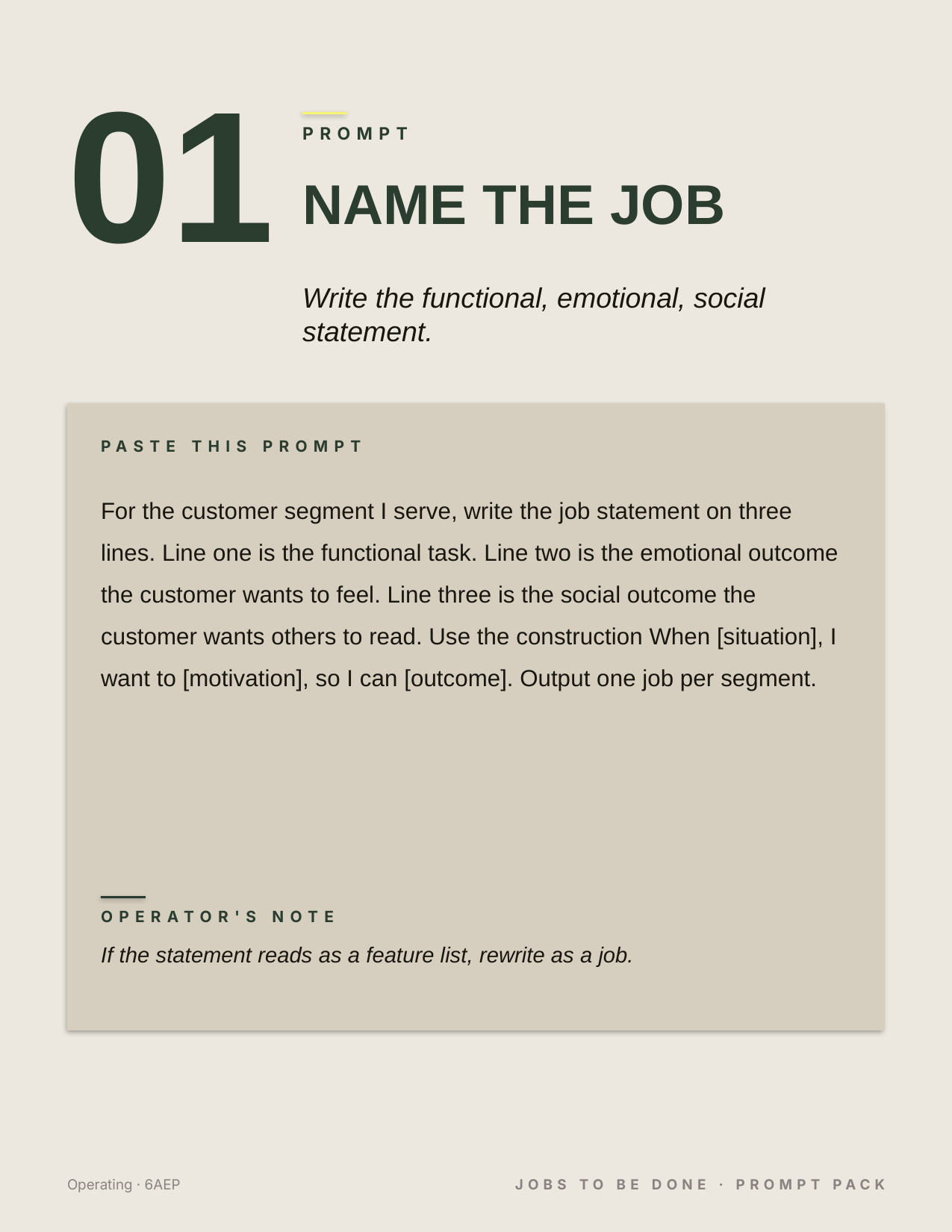

01

PROMPT
NAME THE JOB
Write the functional, emotional, social statement.

PASTE THIS PROMPT
For the customer segment I serve, write the job statement on three lines. Line one is the functional task. Line two is the emotional outcome the customer wants to feel. Line three is the social outcome the customer wants others to read. Use the construction When [situation], I want to [motivation], so I can [outcome]. Output one job per segment.

OPERATOR'S NOTE
If the statement reads as a feature list, rewrite as a job.
Operating · 6AEP
JOBS TO BE DONE · PROMPT PACK